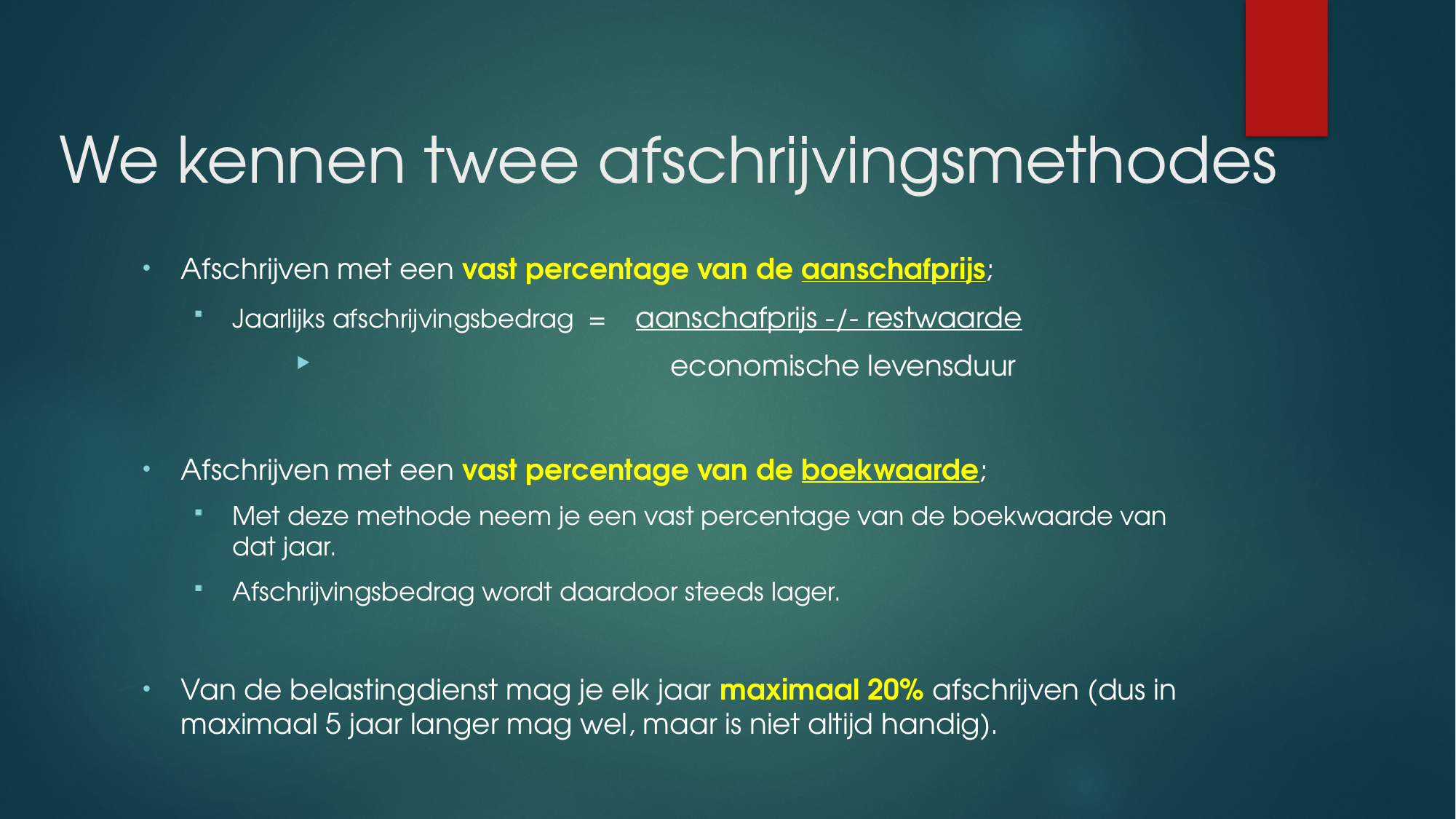

# We kennen twee afschrijvingsmethodes
Afschrijven met een vast percentage van de aanschafprijs;
Jaarlijks afschrijvingsbedrag  =    aanschafprijs -/- restwaarde
		                                             economische levensduur

Afschrijven met een vast percentage van de boekwaarde;
Met deze methode neem je een vast percentage van de boekwaarde van dat jaar.
Afschrijvingsbedrag wordt daardoor steeds lager.

Van de belastingdienst mag je elk jaar maximaal 20% afschrijven (dus in maximaal 5 jaar langer mag wel, maar is niet altijd handig).